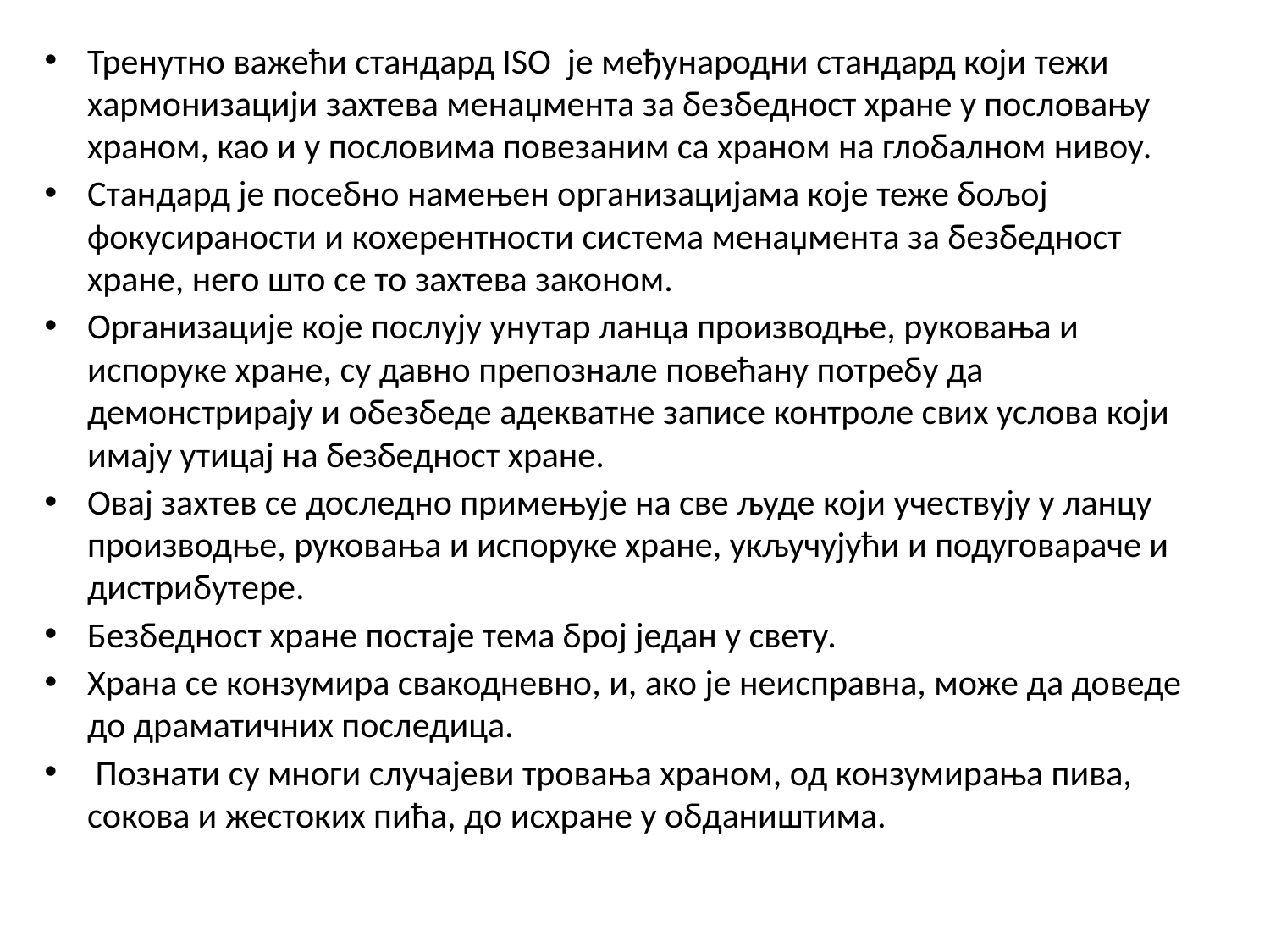

Тренутно важећи стандард ISO  је међународни стандард који тежи хармонизацији захтева менаџмента за безбедност хране у пословању храном, као и у пословима повезаним са храном на глобалном нивоу.
Стандард је посебно намењен организацијама које теже бољој фокусираности и кохерентности система менаџмента за безбедност хране, него што се то захтева законом.
Организације које послују унутар ланца производње, руковања и испоруке хране, су давно препознале повећану потребу да демонстрирају и обезбеде адекватне записе контроле свих услова који имају утицај на безбедност хране.
Овај захтев се доследно примењује на све људе који учествују у ланцу производње, руковања и испоруке хране, укључујући и подуговараче и дистрибутере.
Безбедност хране постаје тема број један у свету.
Храна се конзумира свакодневно, и, ако је неисправна, може да доведе до драматичних последица.
 Познати су многи случајеви тровања храном, од конзумирања пива, сокова и жестоких пића, до исхране у обдаништима.